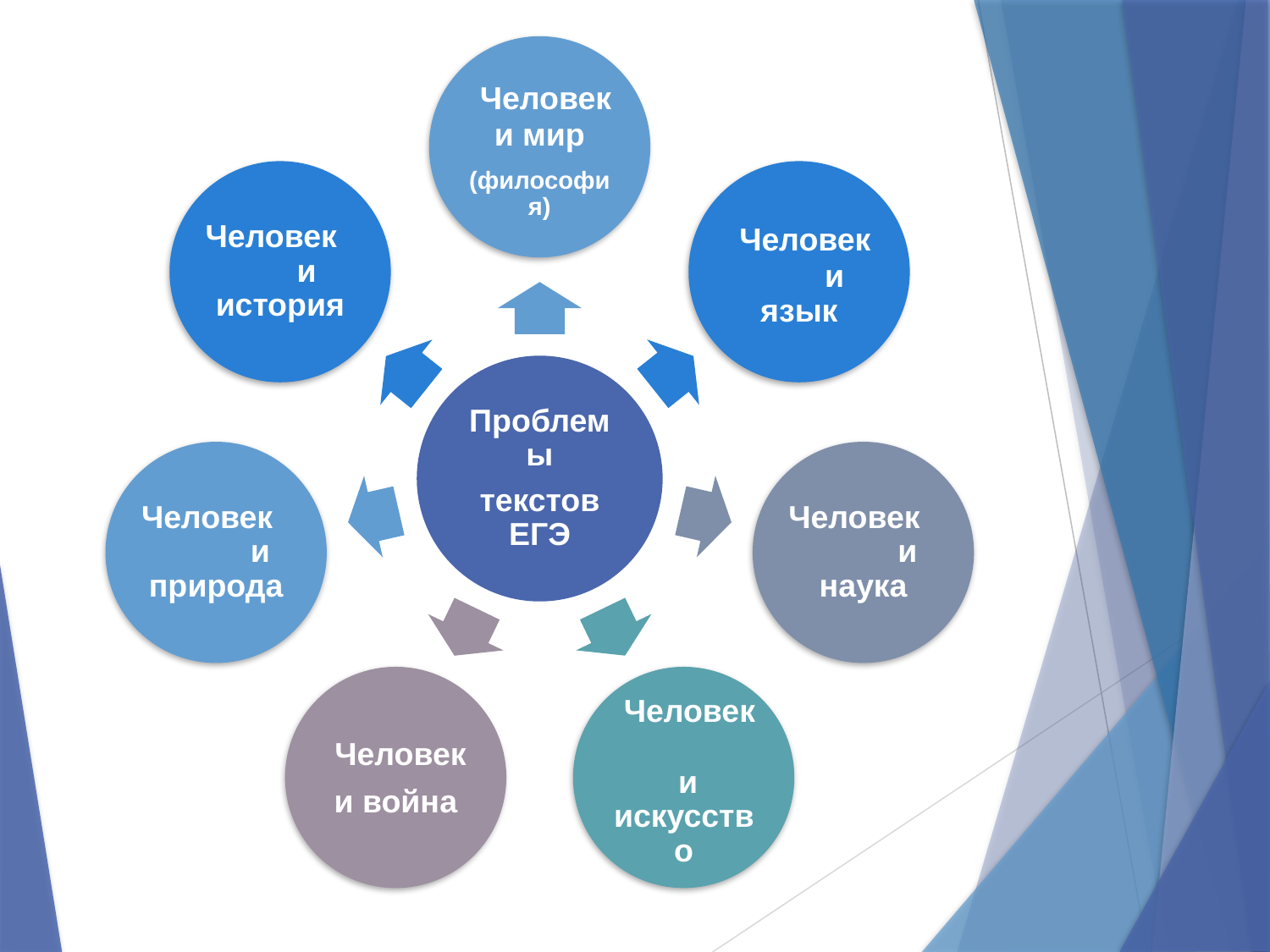

Проблемы
текстов ЕГЭ

 Человек и мир
(философия)

 Человек         и язык

Человек             и наука

 Человек                   и искусство

 Человек
и война

Человек             и природа

Человек         и история